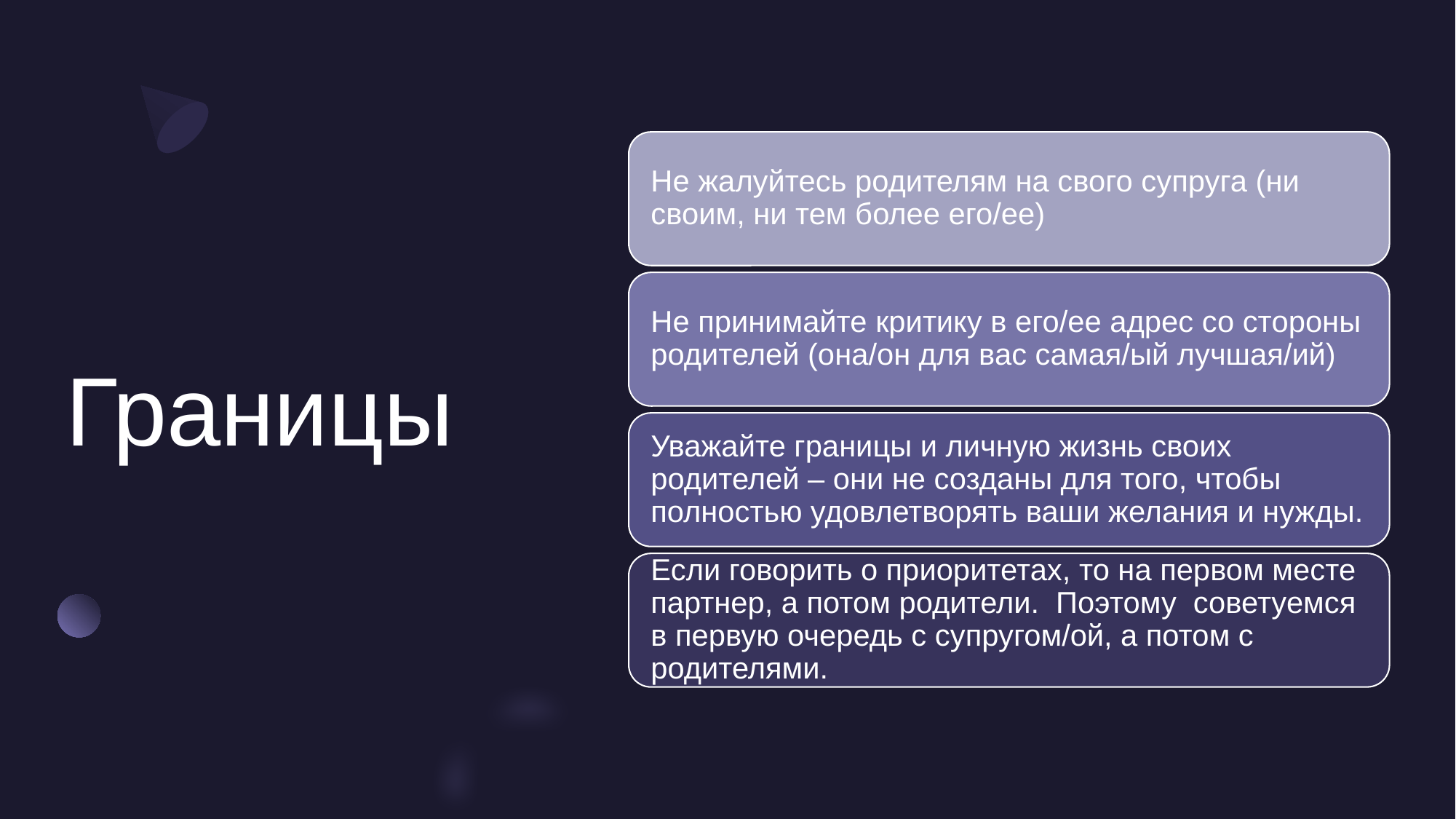

Не жалуйтесь родителям на свого супруга (ни своим, ни тем более его/ее)
Не принимайте критику в его/ее адрес со стороны родителей (она/он для вас самая/ый лучшая/ий)
Уважайте границы и личную жизнь своих родителей – они не созданы для того, чтобы полностью удовлетворять ваши желания и нужды.
Если говорить о приоритетах, то на первом месте партнер, а потом родители.  Поэтому  советуемся в первую очередь с супругом/ой, а потом с родителями.

# Границы